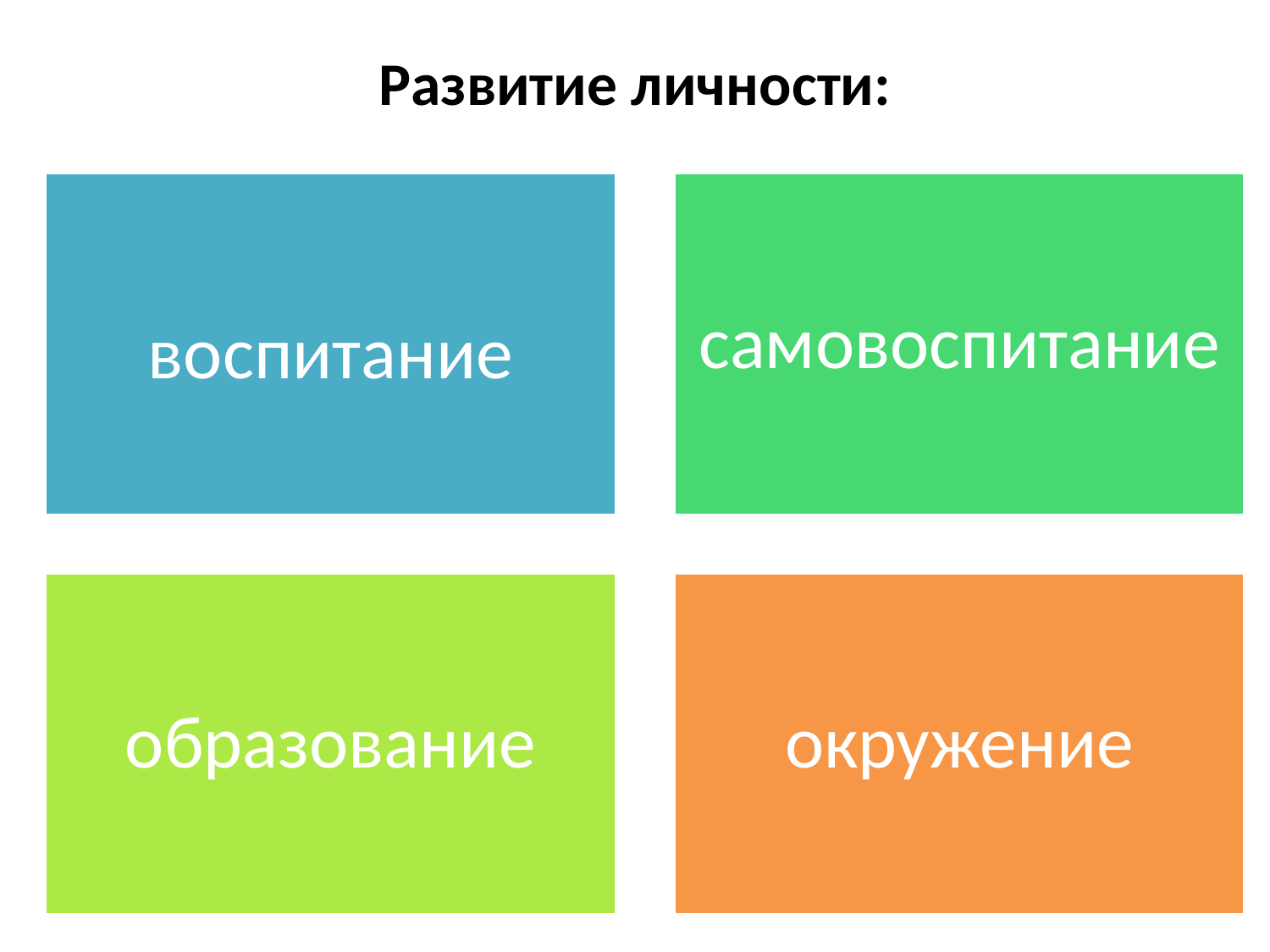

# Развитие личности:

воспитание

самовоспитание
образование
окружение